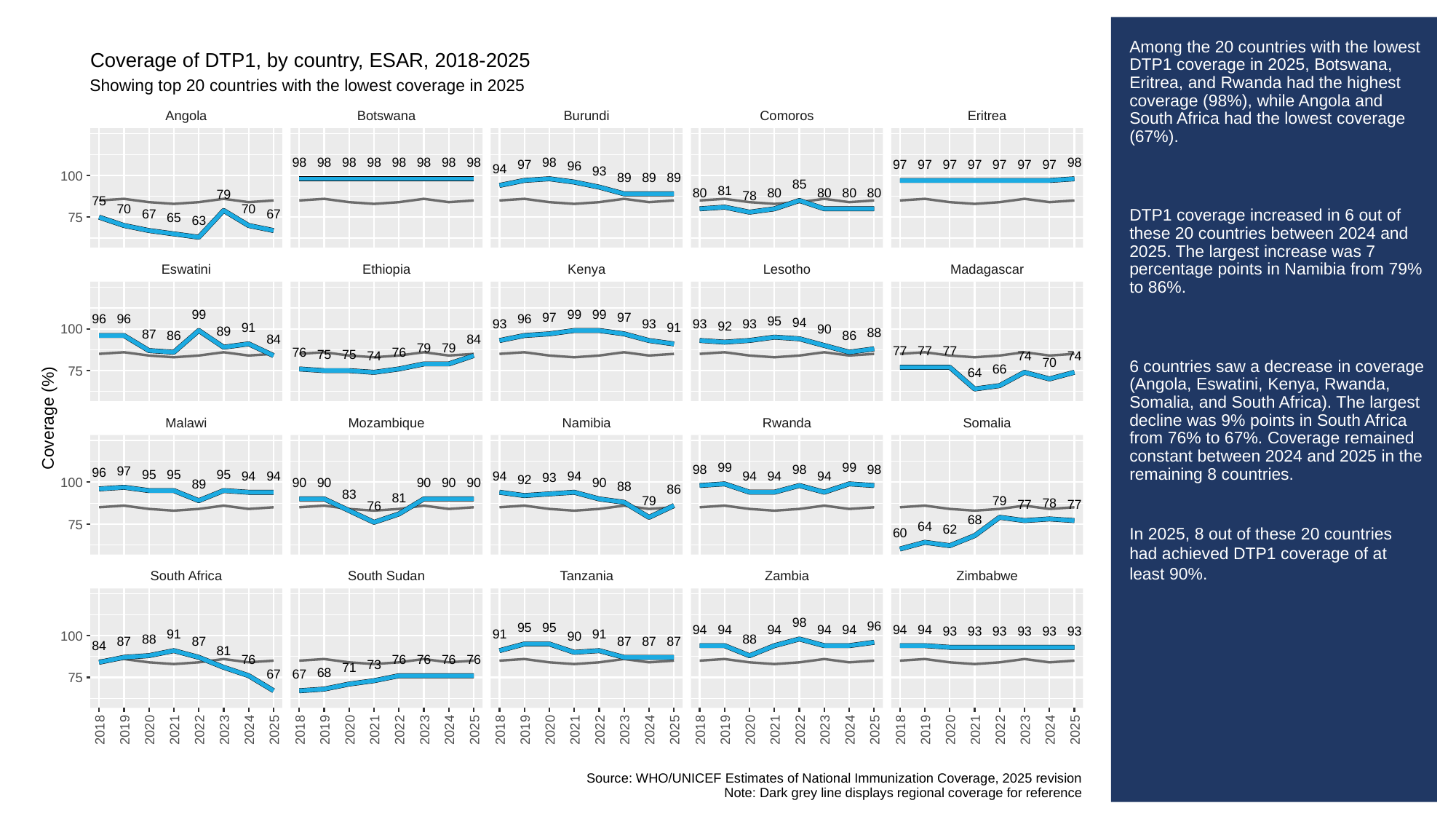

# Among the 20 countries with the lowest DTP1 coverage in 2025, Botswana, Eritrea, and Rwanda had the highest coverage (98%), while Angola and South Africa had the lowest coverage (67%).

DTP1 coverage increased in 6 out of these 20 countries between 2024 and 2025. The largest increase was 7 percentage points in Namibia from 79% to 86%.

6 countries saw a decrease in coverage (Angola, Eswatini, Kenya, Rwanda, Somalia, and South Africa). The largest decline was 9% points in South Africa from 76% to 67%. Coverage remained constant between 2024 and 2025 in the remaining 8 countries.

In 2025, 8 out of these 20 countries had achieved DTP1 coverage of at least 90%.

Coverage of DTP1, by country, ESAR, 2018-2025
Showing top 20 countries with the lowest coverage in 2025
Angola
Botswana
Burundi
Comoros
Eritrea

98
98
98
98
98
98
98
98
98
98
97
97
97
97
97
97
97
97
96
94
93
100
89
89
89

85
81
80
80
80
80
80
79
78
75

70
70
67
67

75
65
63

Eswatini
Ethiopia
Kenya
Lesotho
Madagascar

99
99
99
97
97
96
96
96
95
94
93
93
93
93
92
91
91
100
90
89
88

87

86
86
84
84

79
79
77
77
77
76
76
75
75

74
74
74

70
66
75

64

Coverage (%)
Malawi
Mozambique
Namibia
Rwanda
Somalia

99
99
98
98
98
97
96
95
95
95
94
94
94
94
94
94
94
93
92
100
90
90
90
90
90
90
89
88

86

83

81
79
79
78

77
77
76

68

75
64

62
60

South Africa
South Sudan
Tanzania
Zambia
Zimbabwe

98
96
95
95
94
94
94
94
94
94
94
93
93
93
93
93
93
91
91
91
100
90
88
88

87
87
87
87
87

84

81

76
76
76
76
76

73
71
68
67
67
75

2018
2019
2020
2021
2022
2023
2024
2025
2018
2019
2020
2021
2022
2023
2024
2025
2018
2019
2020
2021
2022
2023
2024
2025
2018
2019
2020
2021
2022
2023
2024
2025
2018
2019
2020
2021
2022
2023
2024
2025
Source: WHO/UNICEF Estimates of National Immunization Coverage, 2025 revision
Note: Dark grey line displays regional coverage for reference